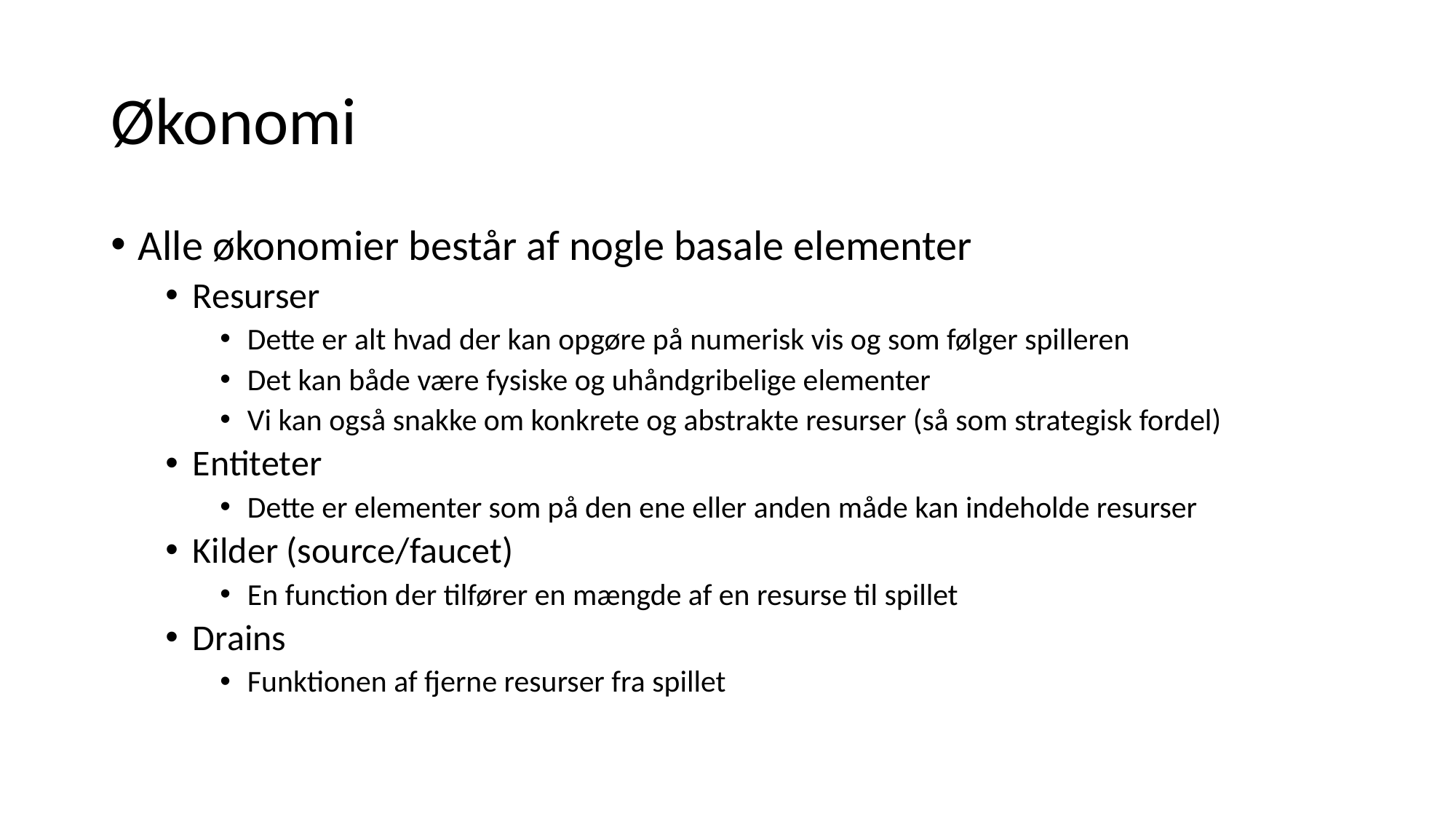

# Økonomi
Alle økonomier består af nogle basale elementer
Resurser
Dette er alt hvad der kan opgøre på numerisk vis og som følger spilleren
Det kan både være fysiske og uhåndgribelige elementer
Vi kan også snakke om konkrete og abstrakte resurser (så som strategisk fordel)
Entiteter
Dette er elementer som på den ene eller anden måde kan indeholde resurser
Kilder (source/faucet)
En function der tilfører en mængde af en resurse til spillet
Drains
Funktionen af fjerne resurser fra spillet